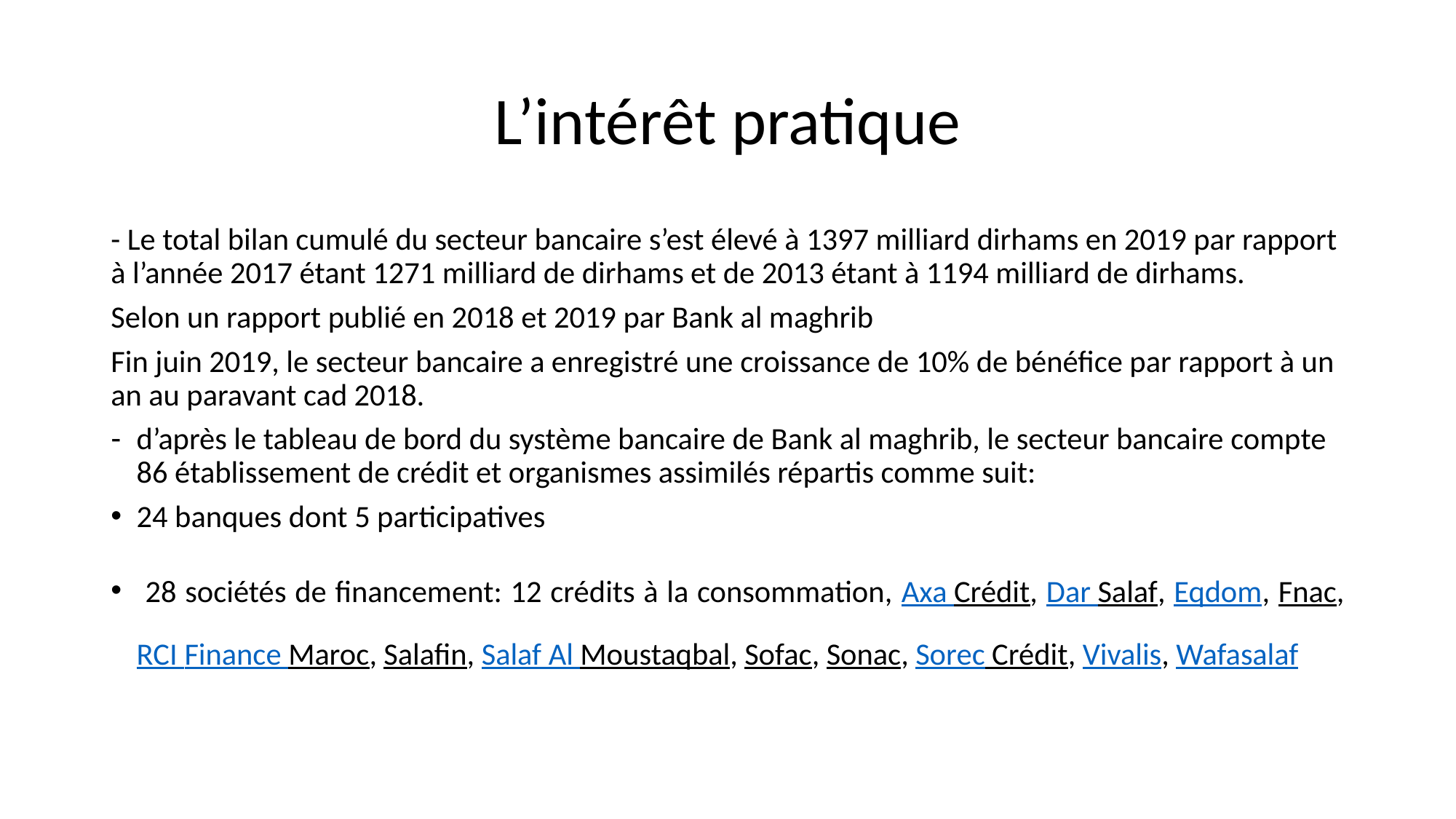

# L’intérêt pratique
- Le total bilan cumulé du secteur bancaire s’est élevé à 1397 milliard dirhams en 2019 par rapport à l’année 2017 étant 1271 milliard de dirhams et de 2013 étant à 1194 milliard de dirhams.
Selon un rapport publié en 2018 et 2019 par Bank al maghrib
Fin juin 2019, le secteur bancaire a enregistré une croissance de 10% de bénéfice par rapport à un an au paravant cad 2018.
d’après le tableau de bord du système bancaire de Bank al maghrib, le secteur bancaire compte 86 établissement de crédit et organismes assimilés répartis comme suit:
24 banques dont 5 participatives
 28 sociétés de financement: 12 crédits à la consommation, Axa Crédit, Dar Salaf, Eqdom, Fnac, RCI Finance Maroc, Salafin, Salaf Al Moustaqbal, Sofac, Sonac, Sorec Crédit, Vivalis, Wafasalaf